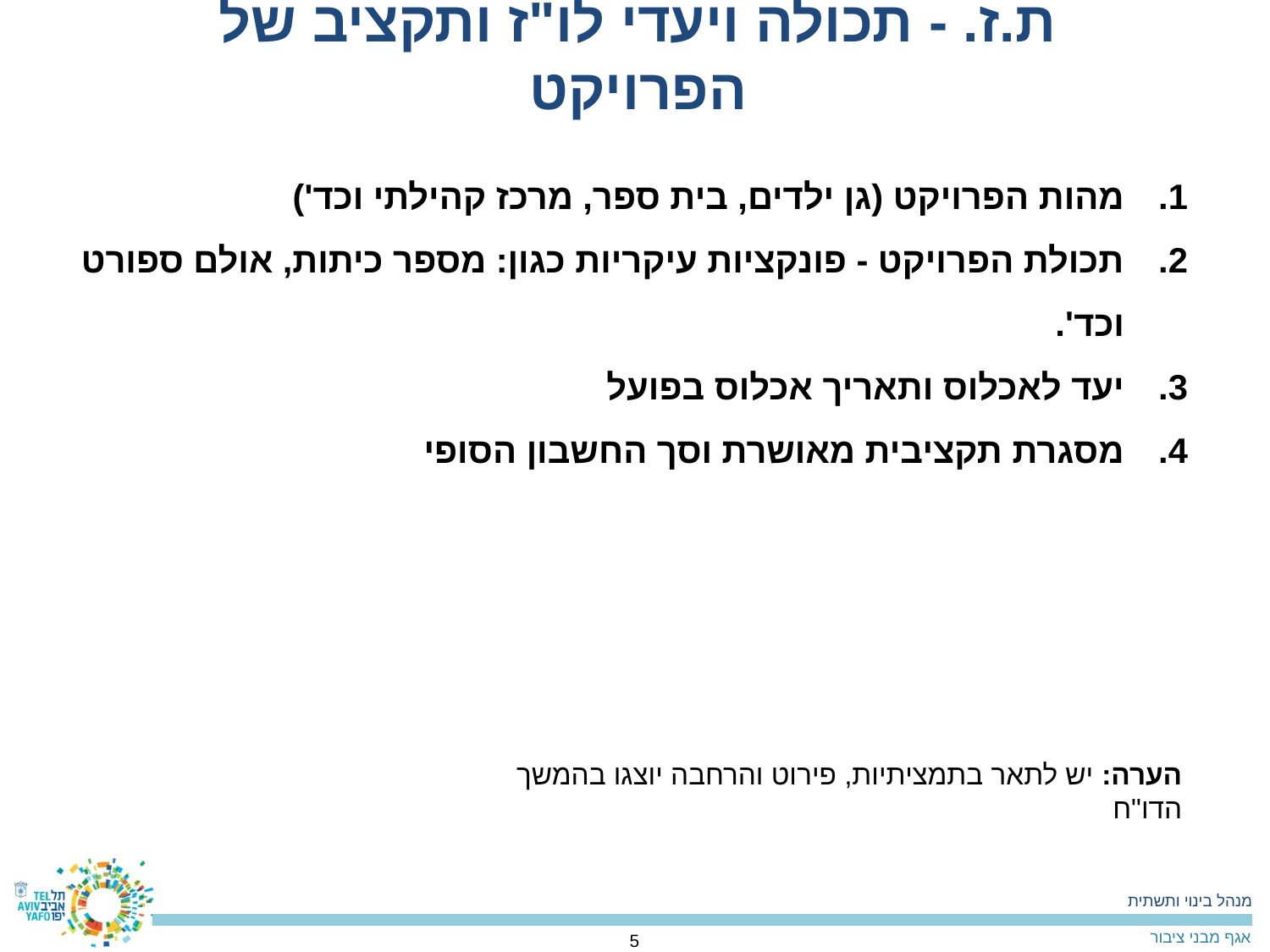

ת.ז. - תכולה ויעדי לו"ז ותקציב של הפרויקט
מהות הפרויקט (גן ילדים, בית ספר, מרכז קהילתי וכד')
תכולת הפרויקט - פונקציות עיקריות כגון: מספר כיתות, אולם ספורט
וכד'.
יעד לאכלוס ותאריך אכלוס בפועל
מסגרת תקציבית מאושרת וסך החשבון הסופי
הערה: יש לתאר בתמציתיות, פירוט והרחבה יוצגו בהמשך הדו"ח